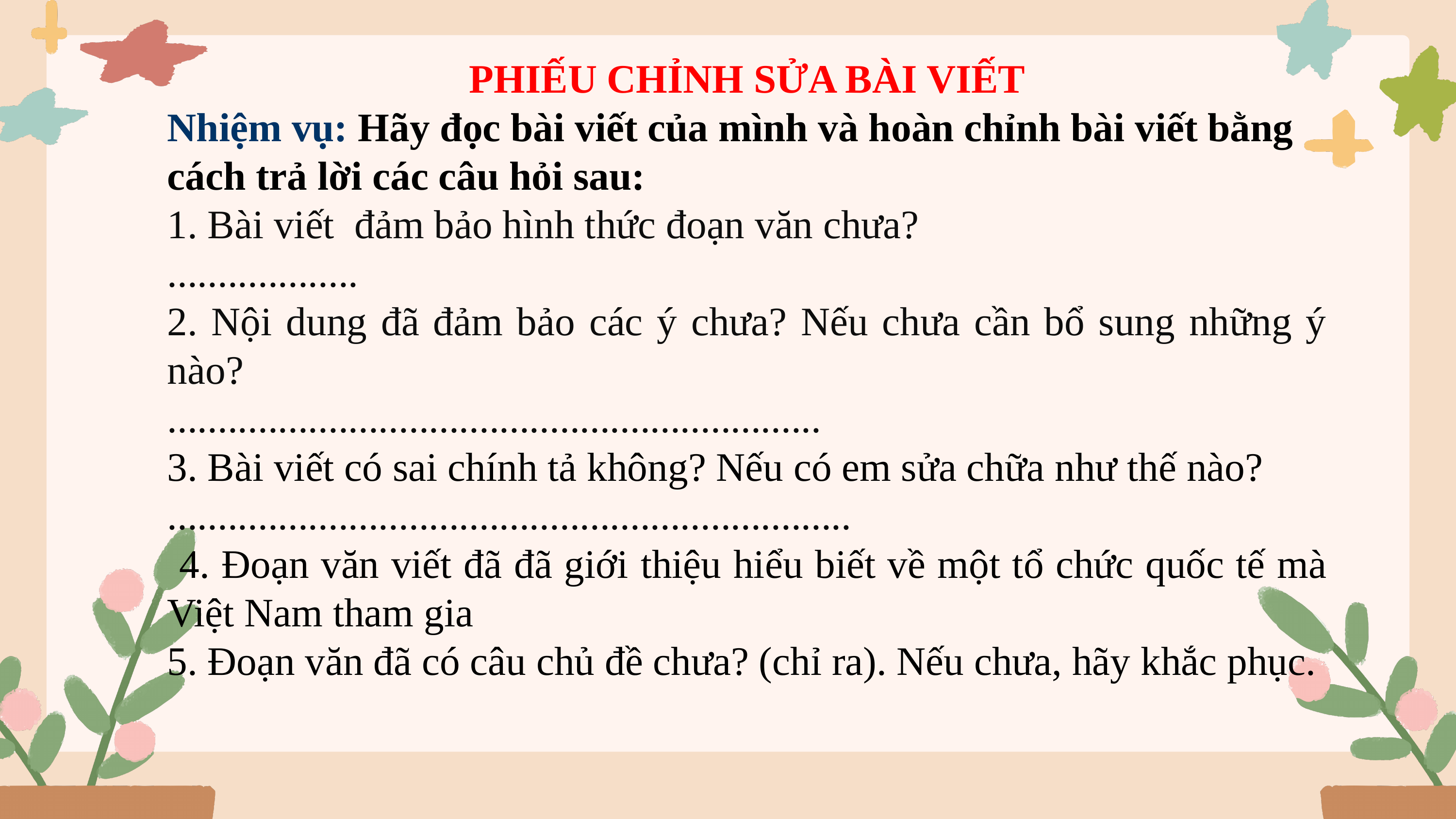

PHIẾU CHỈNH SỬA BÀI VIẾT
Nhiệm vụ: Hãy đọc bài viết của mình và hoàn chỉnh bài viết bằng cách trả lời các câu hỏi sau:
1. Bài viết  đảm bảo hình thức đoạn văn chưa?
...................
2. Nội dung đã đảm bảo các ý chưa? Nếu chưa cần bổ sung những ý nào?
.................................................................
3. Bài viết có sai chính tả không? Nếu có em sửa chữa như thế nào?
....................................................................
 4. Đoạn văn viết đã đã giới thiệu hiểu biết về một tổ chức quốc tế mà Việt Nam tham gia
5. Đoạn văn đã có câu chủ đề chưa? (chỉ ra). Nếu chưa, hãy khắc phục.